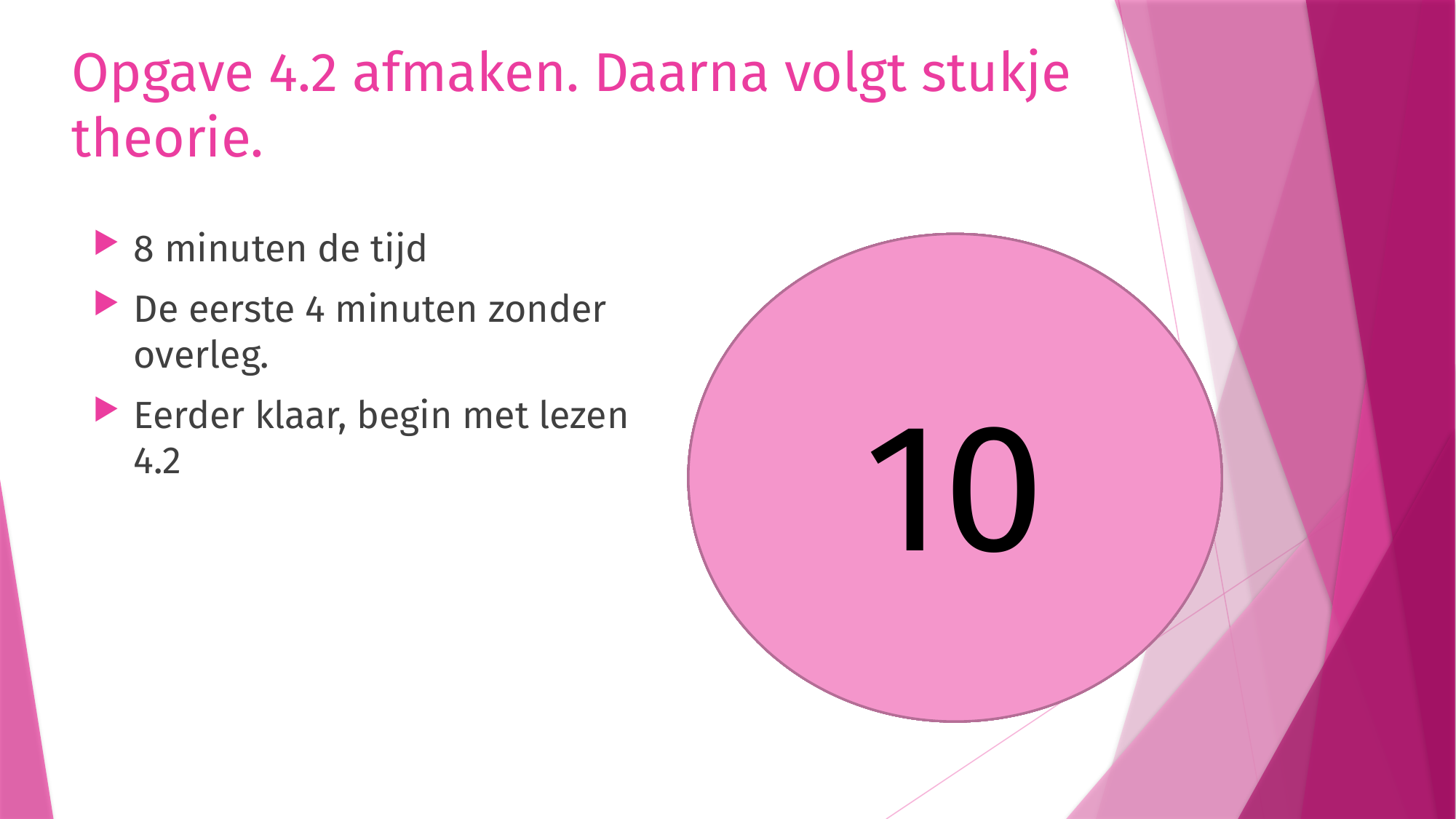

# Opgave 4.2 afmaken. Daarna volgt stukje theorie.
8 minuten de tijd
De eerste 4 minuten zonder overleg.
Eerder klaar, begin met lezen 4.2
10
8
9
5
6
7
4
3
1
2